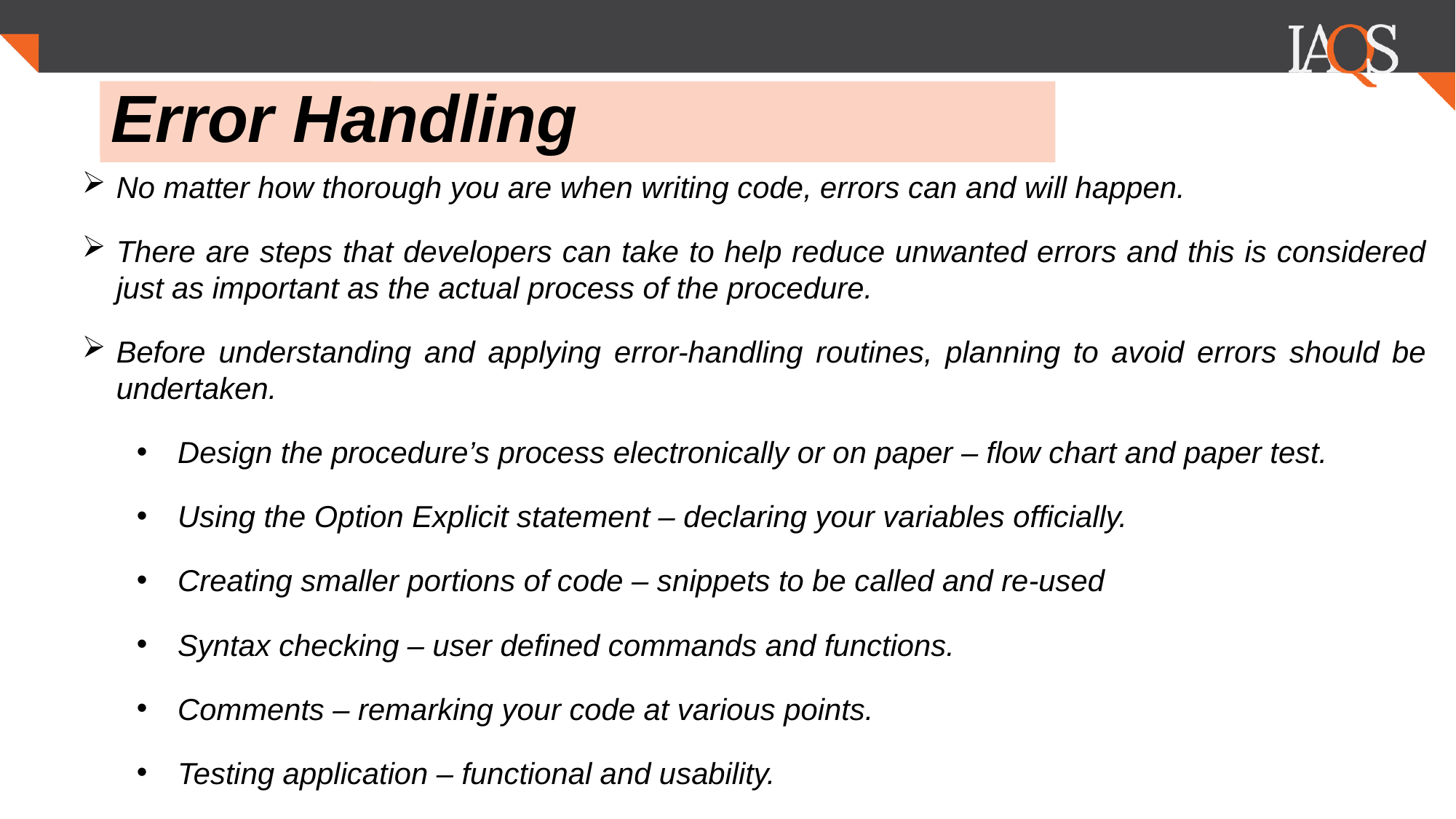

.

# Error Handling
No matter how thorough you are when writing code, errors can and will happen.
There are steps that developers can take to help reduce unwanted errors and this is considered just as important as the actual process of the procedure.
Before understanding and applying error-handling routines, planning to avoid errors should be undertaken.
Design the procedure’s process electronically or on paper – flow chart and paper test.
Using the Option Explicit statement – declaring your variables officially.
Creating smaller portions of code – snippets to be called and re-used
Syntax checking – user defined commands and functions.
Comments – remarking your code at various points.
Testing application – functional and usability.